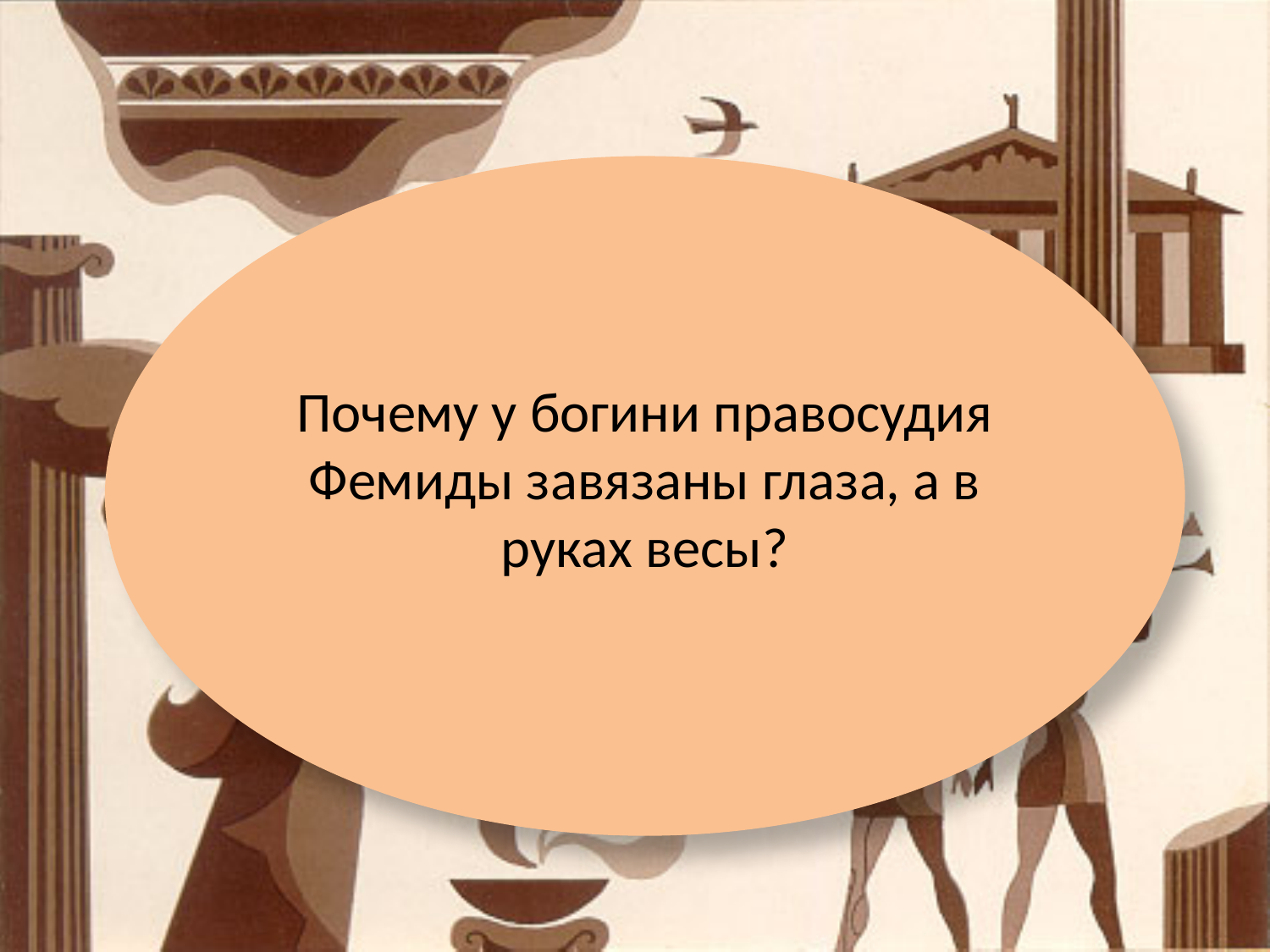

Почему у богини правосудия Фемиды завязаны глаза, а в руках весы?